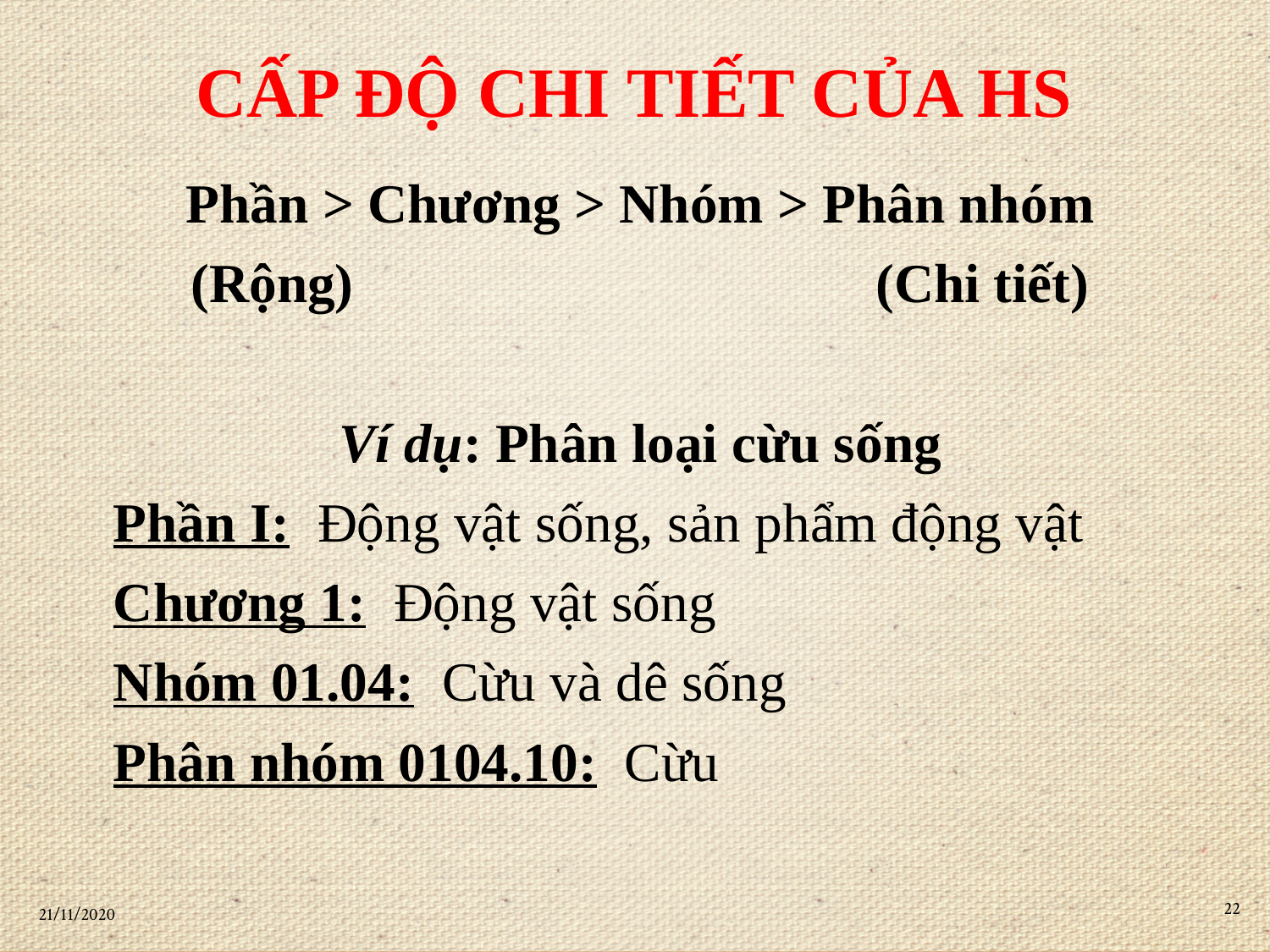

# CẤP ĐỘ CHI TIẾT CỦA HS
Phần > Chương > Nhóm > Phân nhóm
(Rộng)                                      (Chi tiết)

Ví dụ: Phân loại cừu sống
Phần I:  Động vật sống, sản phẩm động vật
Chương 1:  Động vật sống
Nhóm 01.04:  Cừu và dê sống
Phân nhóm 0104.10:  Cừu

21/11/2020
22